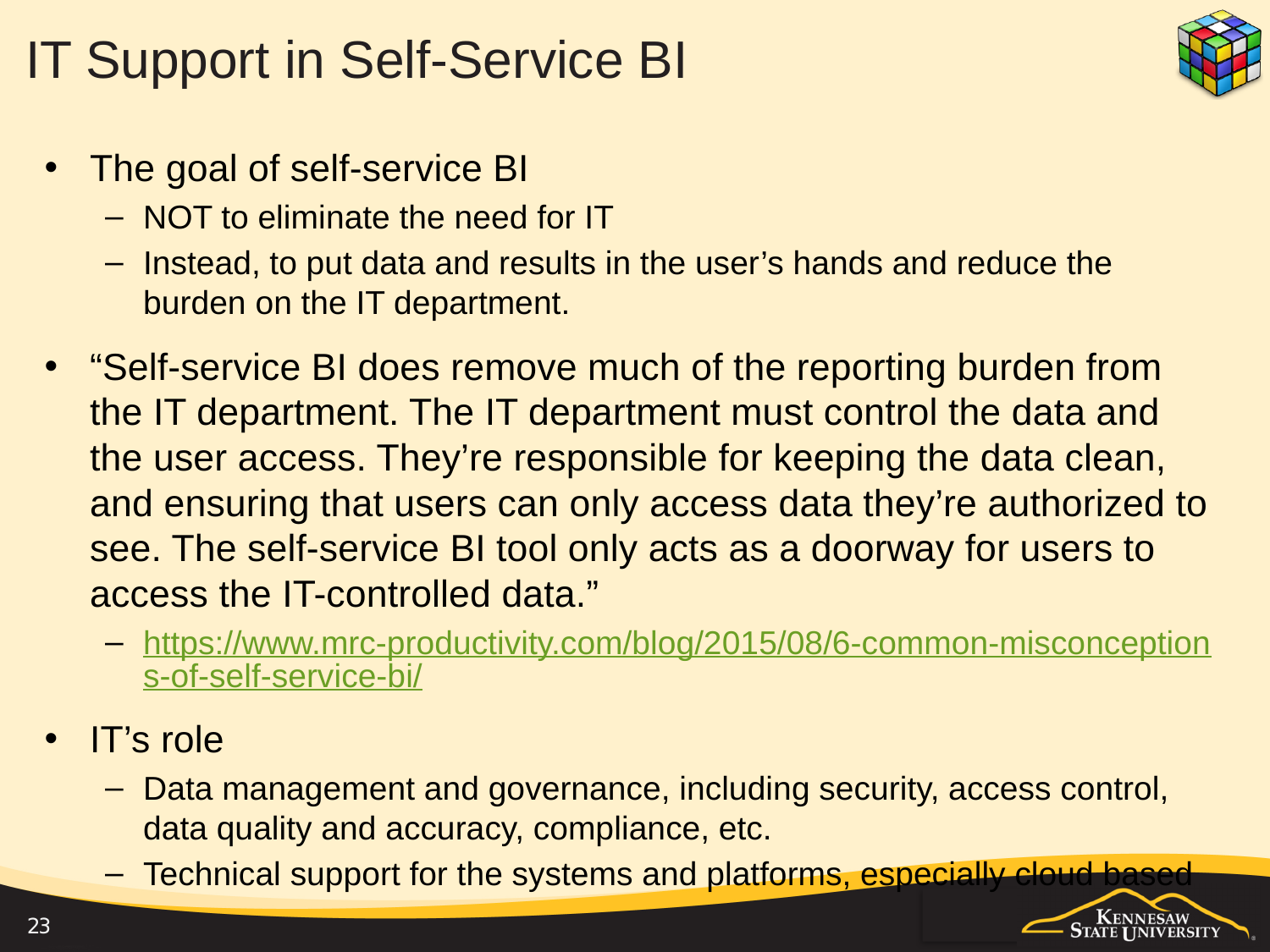

# IT Support in Self-Service BI
The goal of self-service BI
NOT to eliminate the need for IT
Instead, to put data and results in the user’s hands and reduce the burden on the IT department.
“Self-service BI does remove much of the reporting burden from the IT department. The IT department must control the data and the user access. They’re responsible for keeping the data clean, and ensuring that users can only access data they’re authorized to see. The self-service BI tool only acts as a doorway for users to access the IT-controlled data.”
https://www.mrc-productivity.com/blog/2015/08/6-common-misconceptions-of-self-service-bi/
IT’s role
Data management and governance, including security, access control, data quality and accuracy, compliance, etc.
Technical support for the systems and platforms, especially cloud based
23